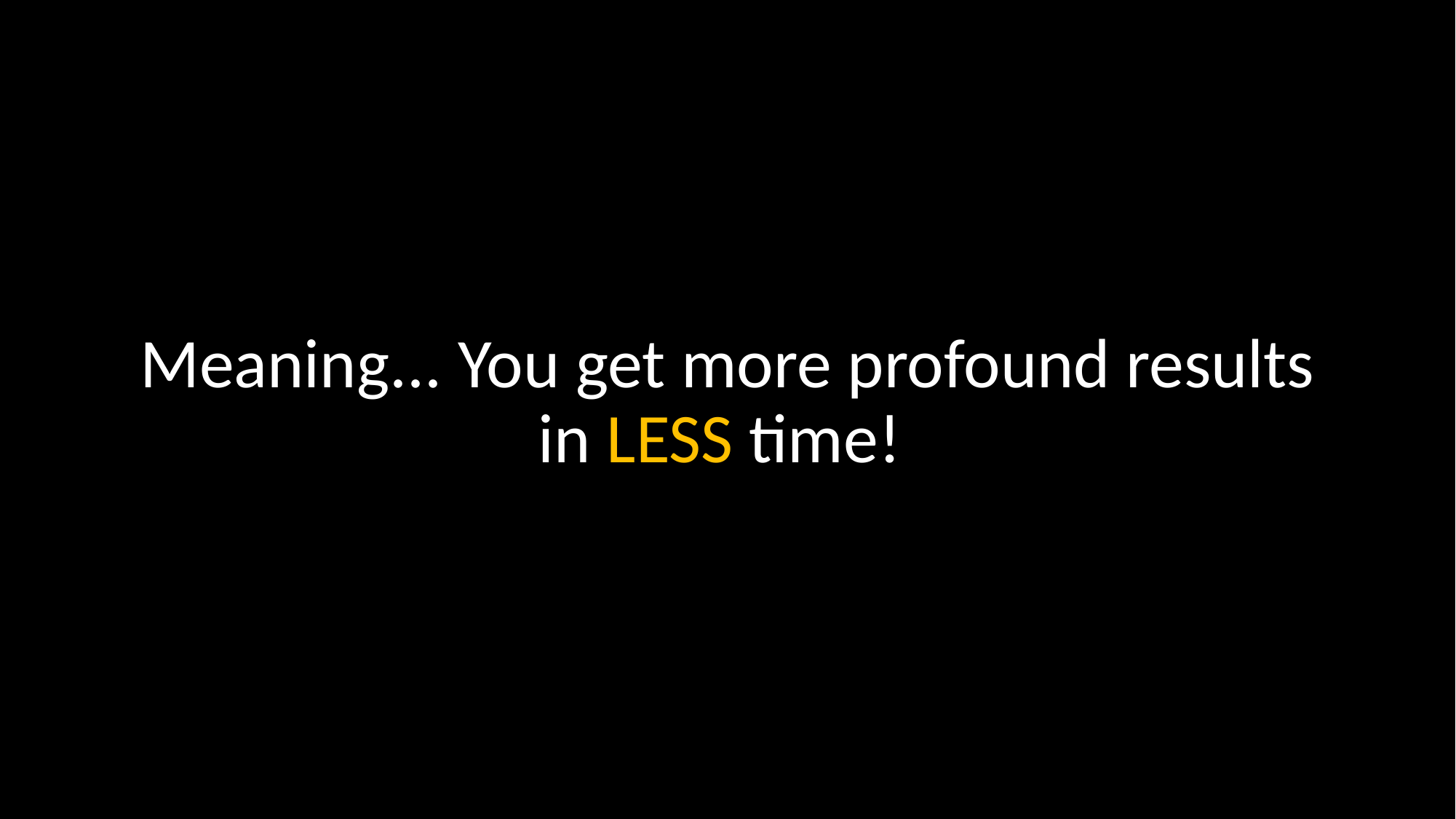

Meaning... You get more profound results in LESS time!